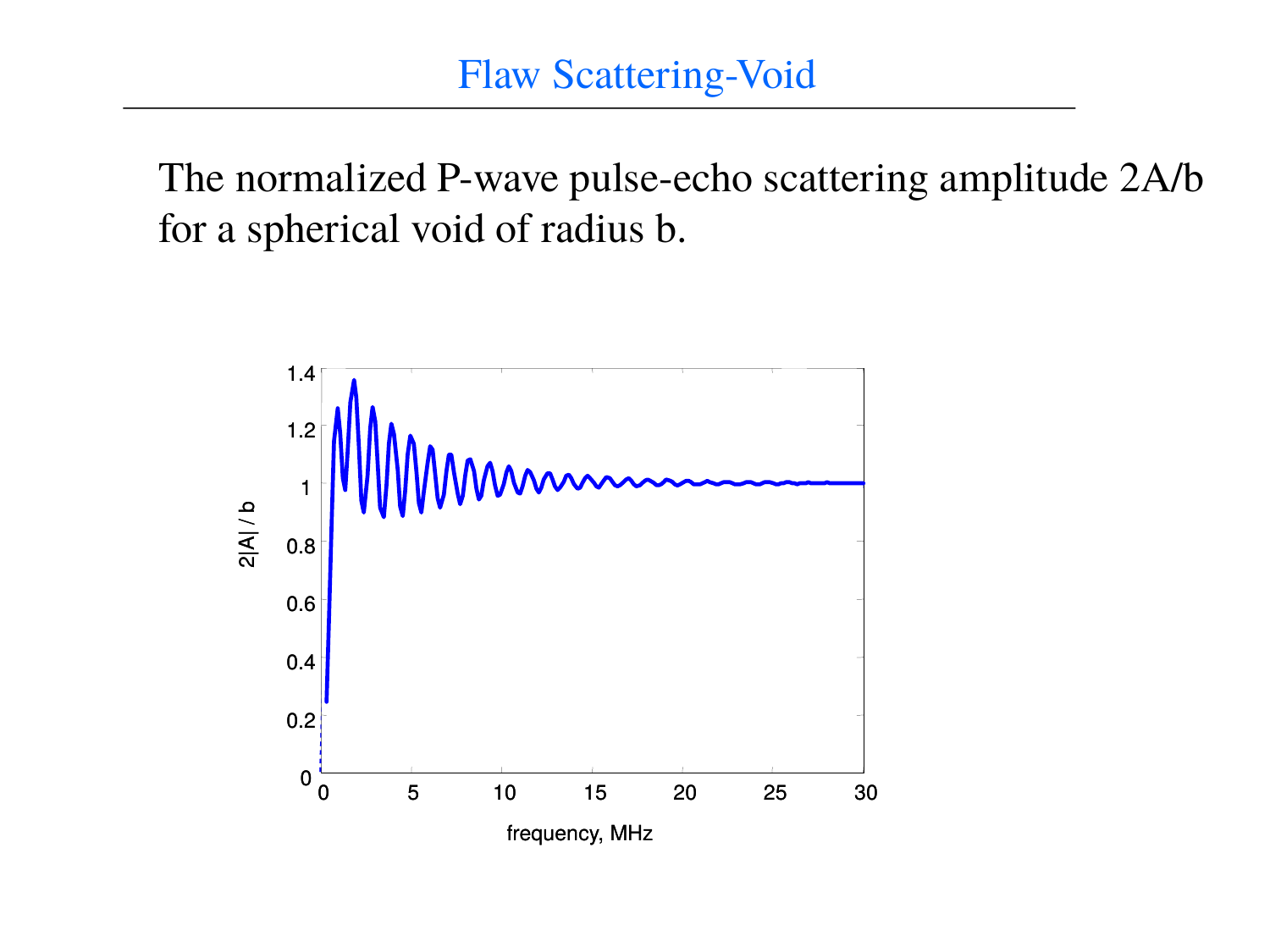

Flaw Scattering-Void

The normalized P-wave pulse-echo scattering amplitude 2A/b
for a spherical void of radius b.
1.4
1.4

1.2
1.2

1
1

2|A| / b
2|A| / b
0.8
0.8

0.6
0.6

0.4
0.4

0.2
0.2

0
0

0
0
5
5
10
10
15
15
20
20
25
25
30
30
frequency, MHz
frequency, MHz